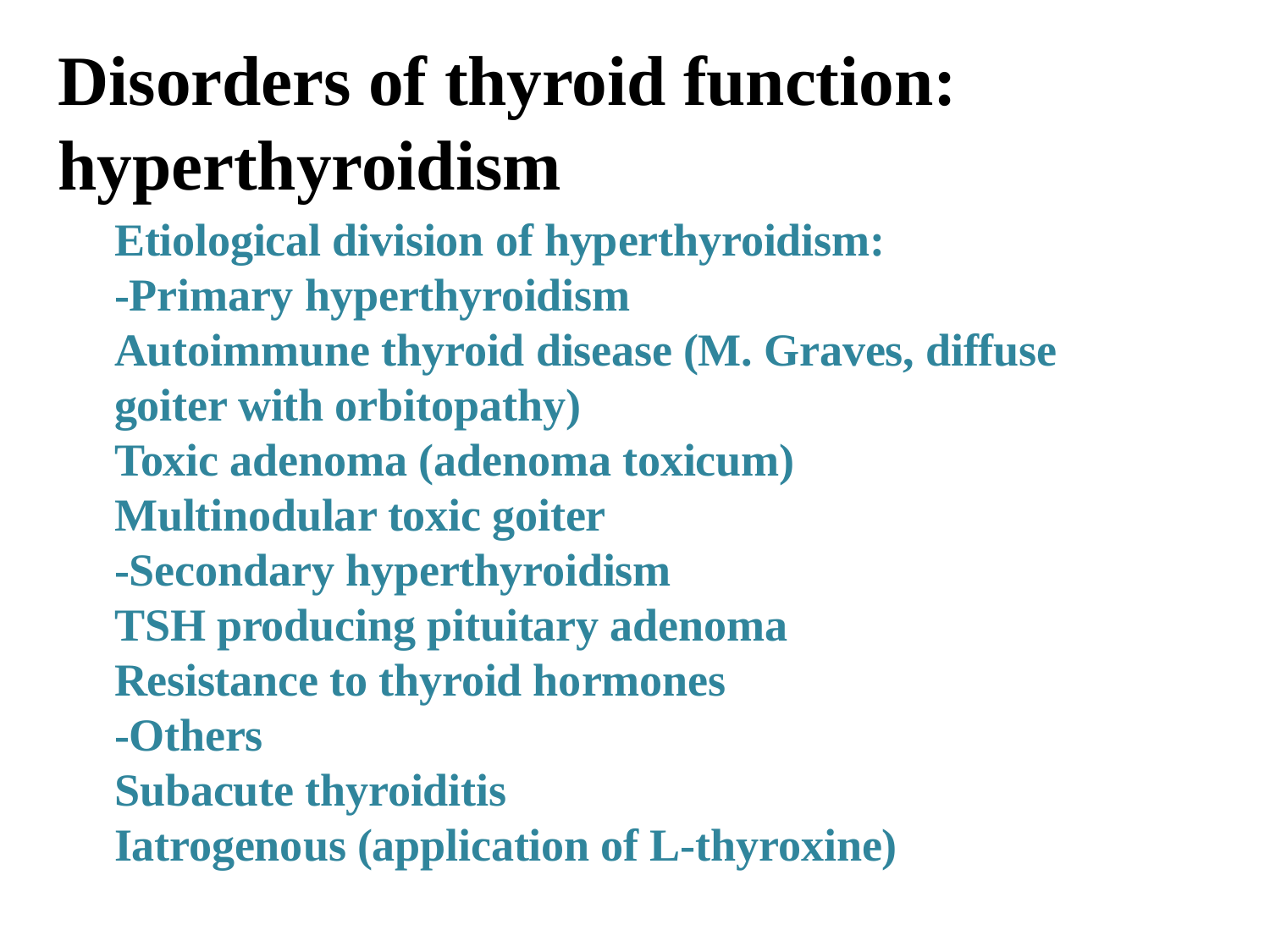

# Disorders of thyroid function: hyperthyroidism

Etiological division of hyperthyroidism:
-Primary hyperthyroidism
Autoimmune thyroid disease (M. Graves, diffuse goiter with orbitopathy)
Toxic adenoma (adenoma toxicum)
Multinodular toxic goiter
-Secondary hyperthyroidism
TSH producing pituitary adenoma
Resistance to thyroid hormones
-Others
Subacute thyroiditis
Iatrogenous (application of L-thyroxine)